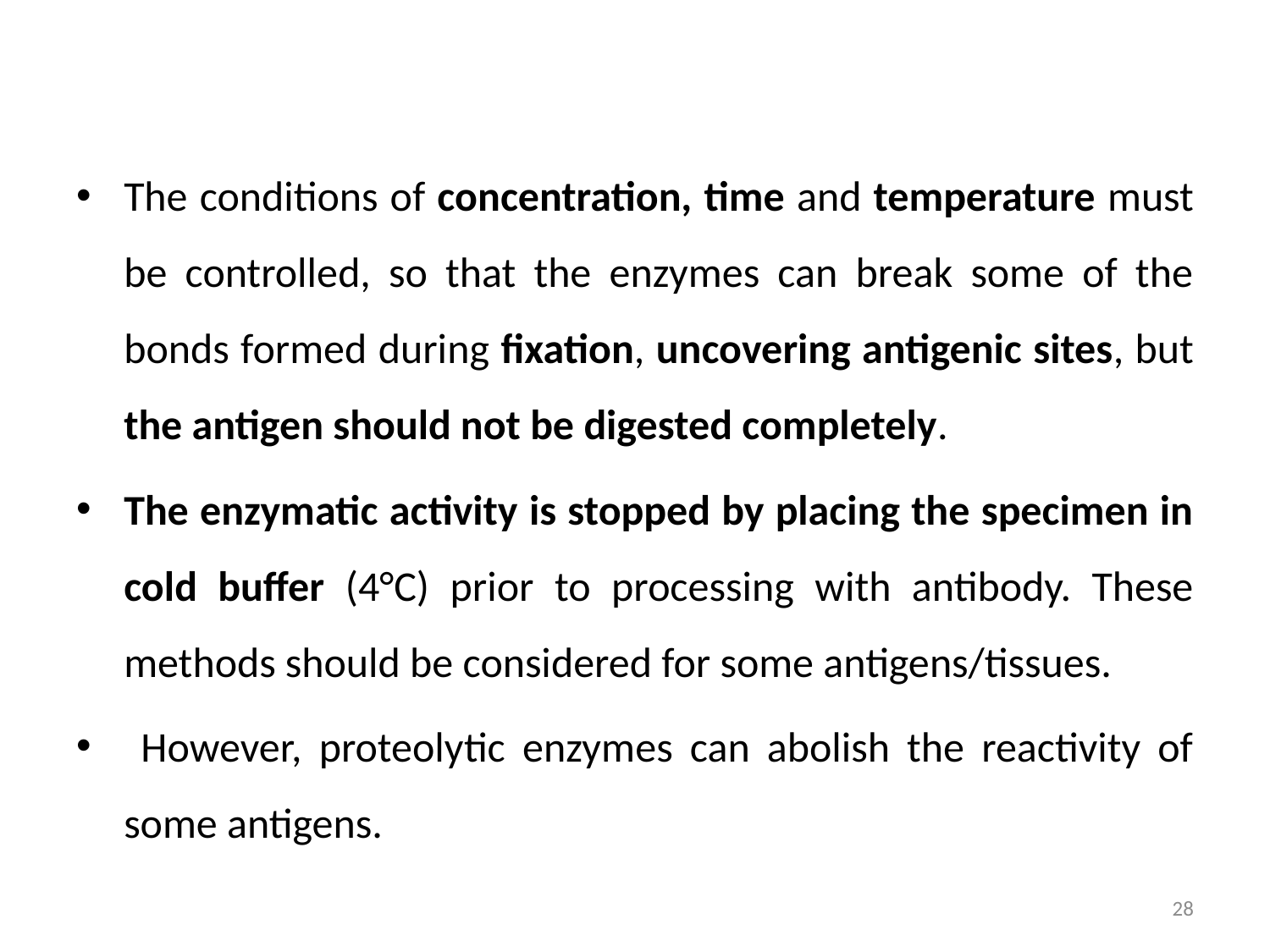

#
The conditions of concentration, time and temperature must be controlled, so that the enzymes can break some of the bonds formed during fixation, uncovering antigenic sites, but the antigen should not be digested completely.
The enzymatic activity is stopped by placing the specimen in cold buffer (4°C) prior to processing with antibody. These methods should be considered for some antigens/tissues.
 However, proteolytic enzymes can abolish the reactivity of some antigens.

28